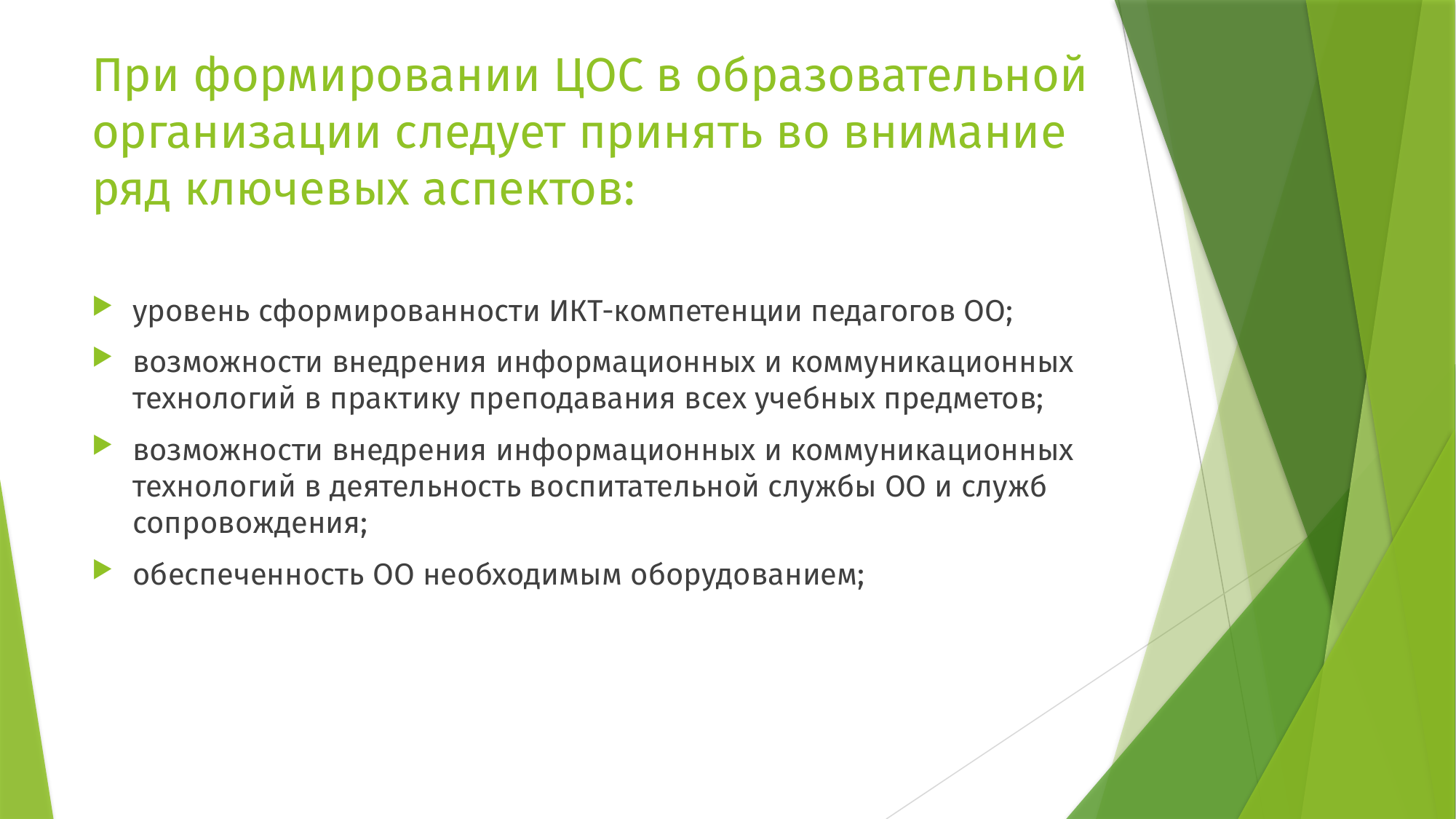

# При формировании ЦОС в образовательной организации следует принять во внимание ряд ключевых аспектов:
уровень сформированности ИКТ-компетенции педагогов ОО;
возможности внедрения информационных и коммуникационных технологий в практику преподавания всех учебных предметов;
возможности внедрения информационных и коммуникационных технологий в деятельность воспитательной службы ОО и служб сопровождения;
обеспеченность ОО необходимым оборудованием;